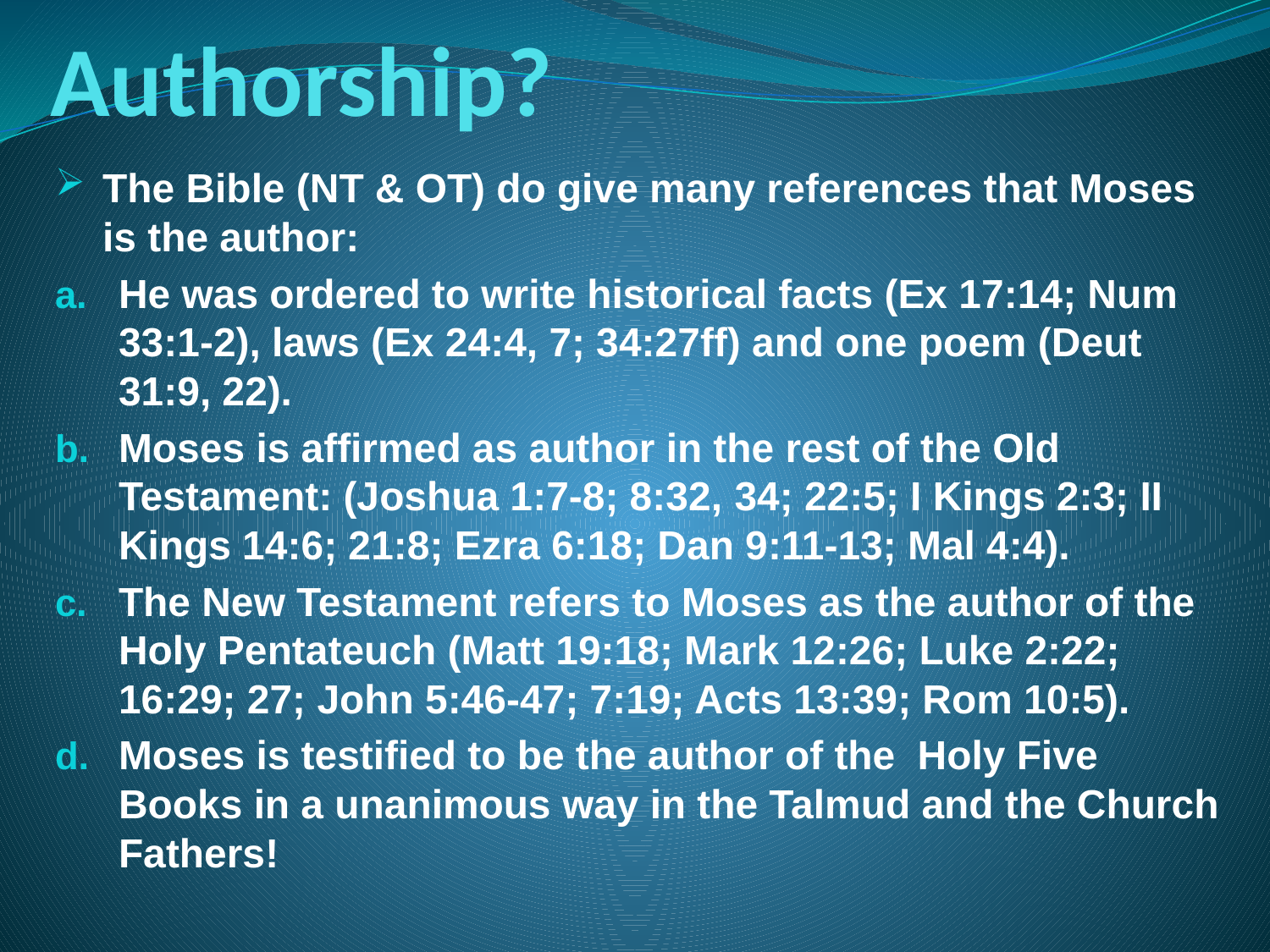

# Authorship?
The Bible (NT & OT) do give many references that Moses is the author:
He was ordered to write historical facts (Ex 17:14; Num 33:1-2), laws (Ex 24:4, 7; 34:27ff) and one poem (Deut 31:9, 22).
Moses is affirmed as author in the rest of the Old Testament: (Joshua 1:7-8; 8:32, 34; 22:5; I Kings 2:3; II Kings 14:6; 21:8; Ezra 6:18; Dan 9:11-13; Mal 4:4).
The New Testament refers to Moses as the author of the Holy Pentateuch (Matt 19:18; Mark 12:26; Luke 2:22; 16:29; 27; John 5:46-47; 7:19; Acts 13:39; Rom 10:5).
Moses is testified to be the author of the  Holy Five Books in a unanimous way in the Talmud and the Church Fathers!